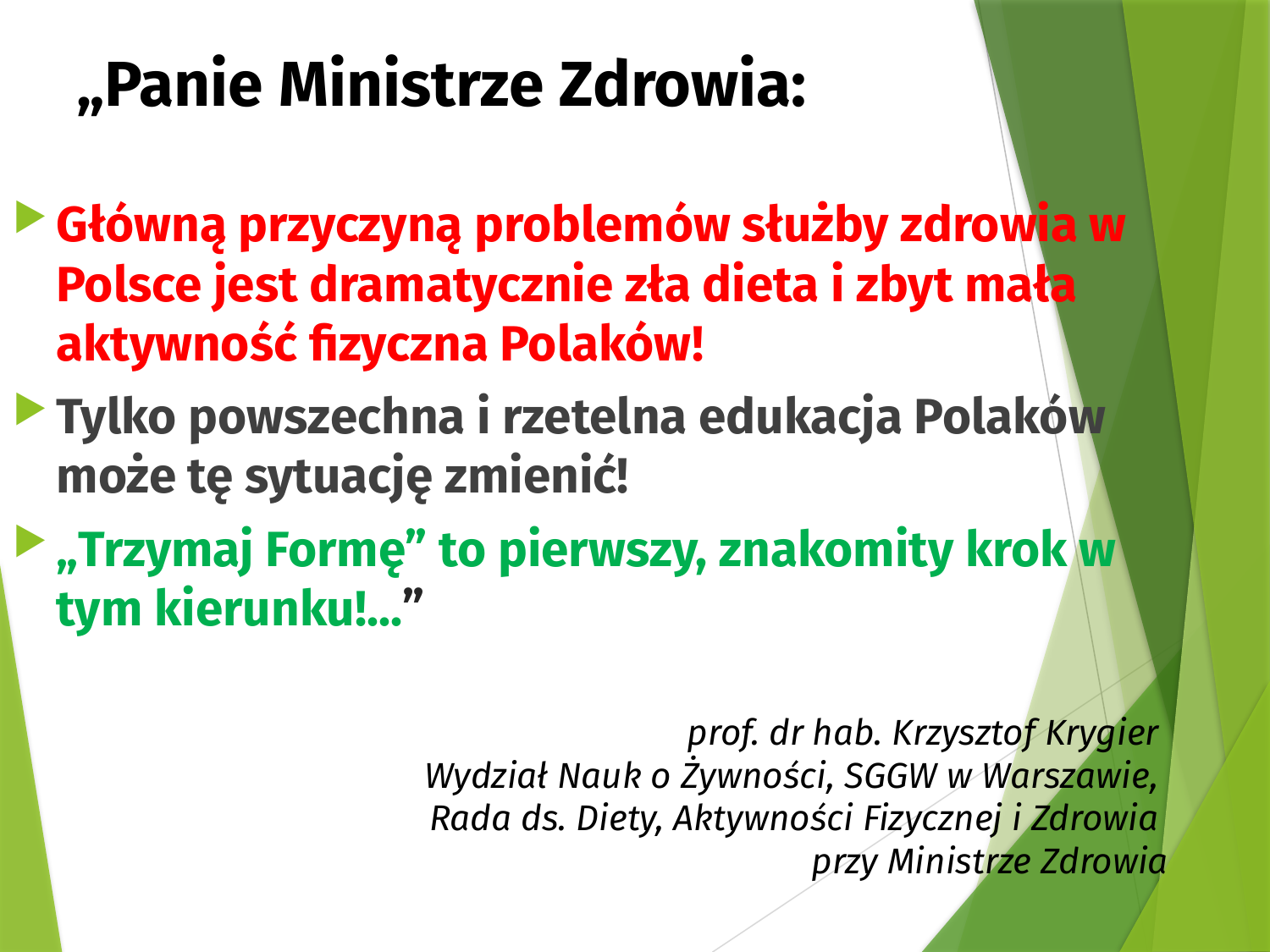

# „Panie Ministrze Zdrowia:
Główną przyczyną problemów służby zdrowia w Polsce jest dramatycznie zła dieta i zbyt mała aktywność fizyczna Polaków!
Tylko powszechna i rzetelna edukacja Polaków może tę sytuację zmienić!
„Trzymaj Formę” to pierwszy, znakomity krok w tym kierunku!...”

prof. dr hab. Krzysztof Krygier
Wydział Nauk o Żywności, SGGW w Warszawie,
Rada ds. Diety, Aktywności Fizycznej i Zdrowia
przy Ministrze Zdrowia